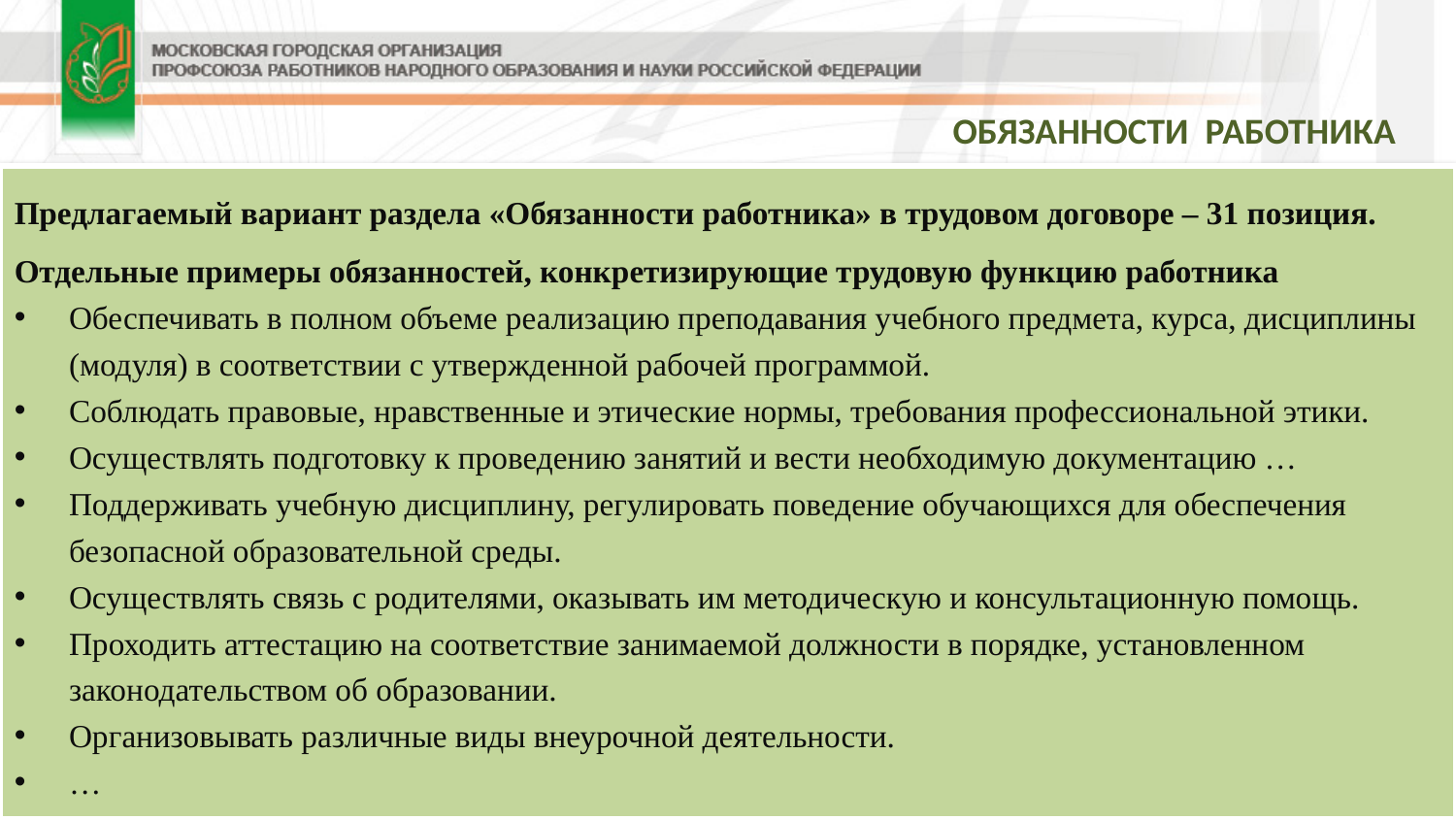

ОБЯЗАННОСТИ  РАБОТНИКА
Предлагаемый вариант раздела «Обязанности работника» в трудовом договоре – 31 позиция.
Отдельные примеры обязанностей, конкретизирующие трудовую функцию работника
Обеспечивать в полном объеме реализацию преподавания учебного предмета, курса, дисциплины (модуля) в соответствии с утвержденной рабочей программой.
Соблюдать правовые, нравственные и этические нормы, требования профессиональной этики.
Осуществлять подготовку к проведению занятий и вести необходимую документацию …
Поддерживать учебную дисциплину, регулировать поведение обучающихся для обеспечения безопасной образовательной среды.
Осуществлять связь с родителями, оказывать им методическую и консультационную помощь.
Проходить аттестацию на соответствие занимаемой должности в порядке, установленном законодательством об образовании.
Организовывать различные виды внеурочной деятельности.
…